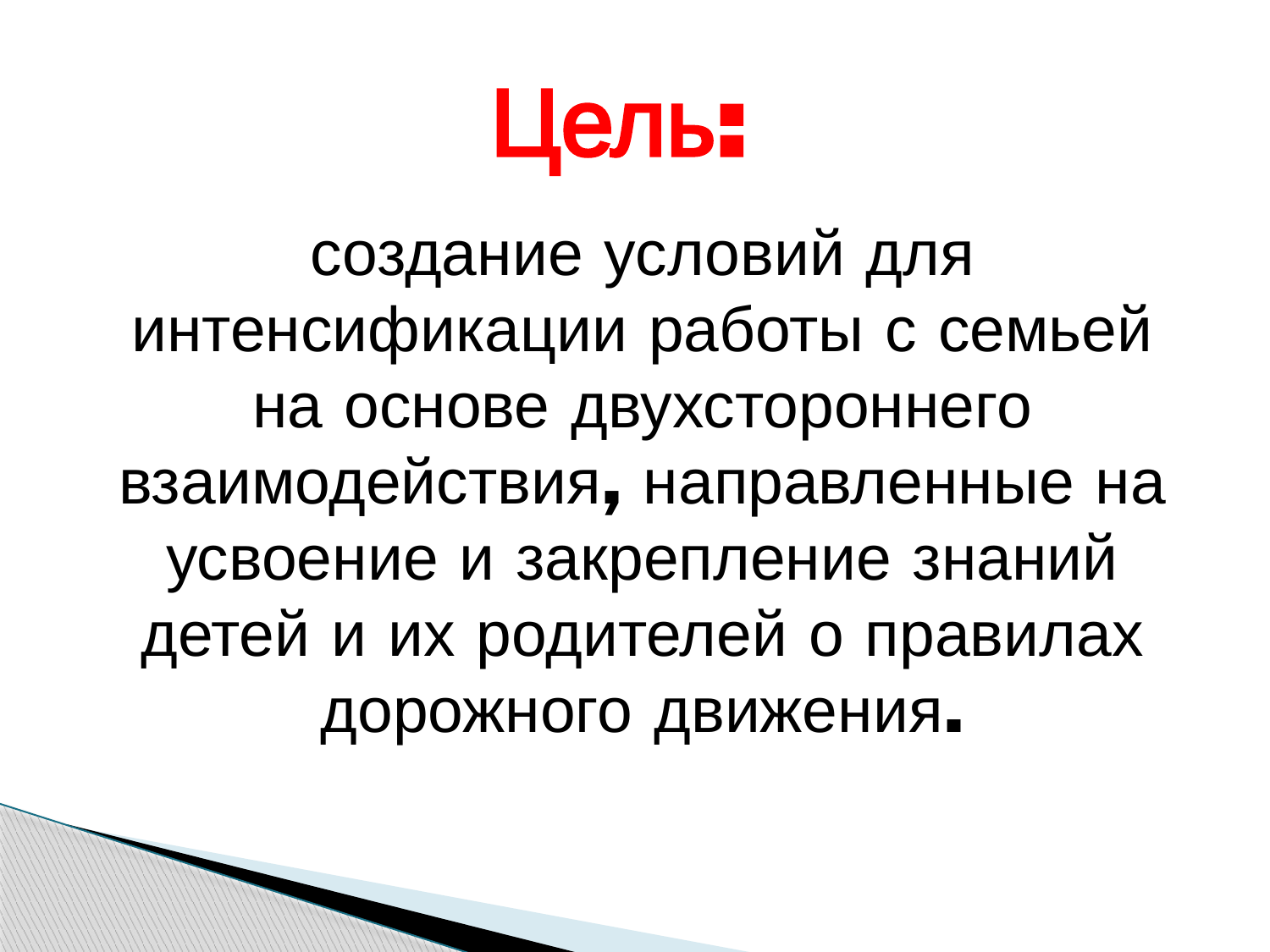

# Цель:
создание условий для интенсификации работы с семьей на основе двухстороннего взаимодействия, направленные на усвоение и закрепление знаний детей и их родителей о правилах дорожного движения.